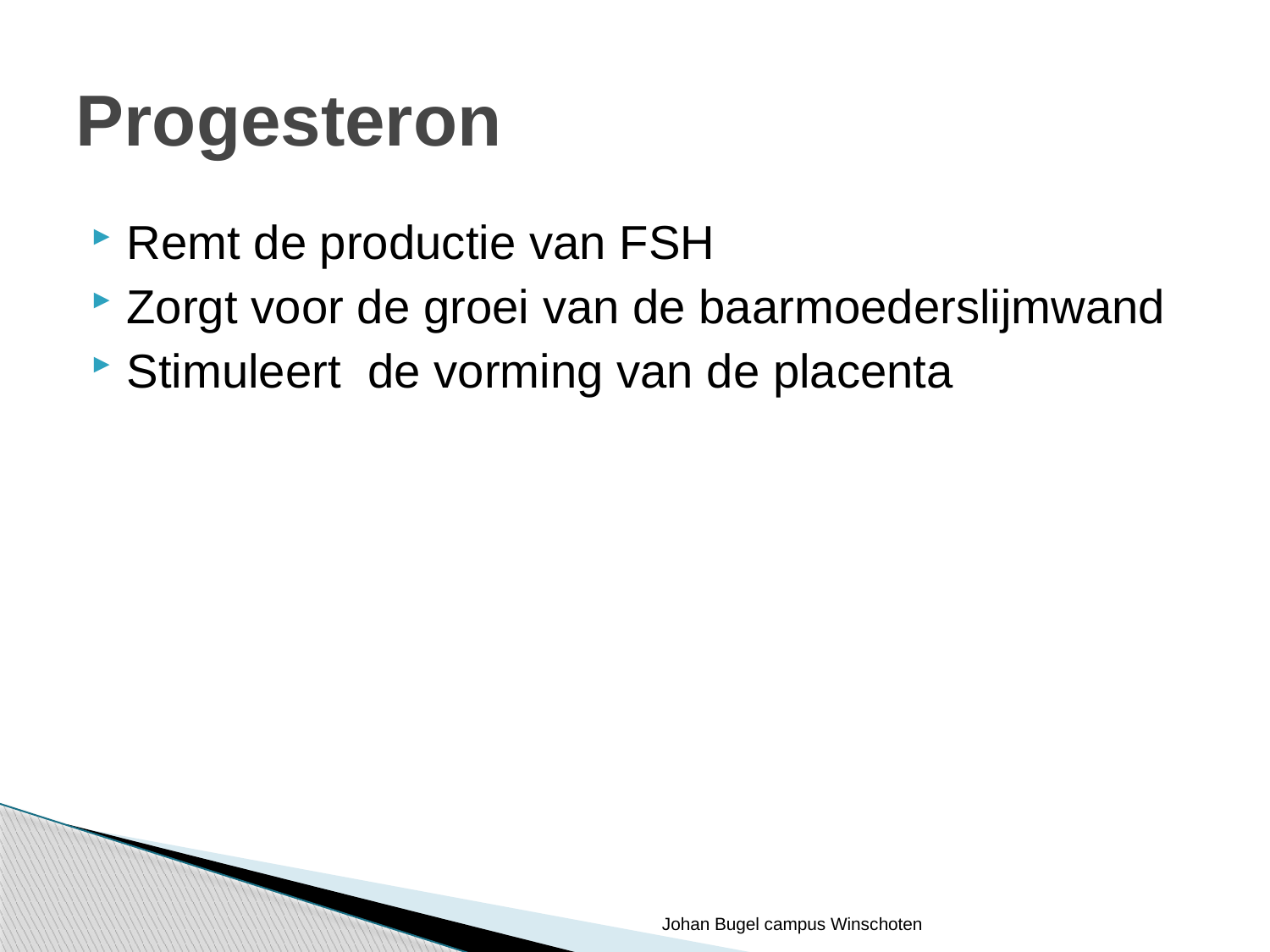

# Progesteron
Remt de productie van FSH
Zorgt voor de groei van de baarmoederslijmwand
Stimuleert  de vorming van de placenta

Johan Bugel campus Winschoten